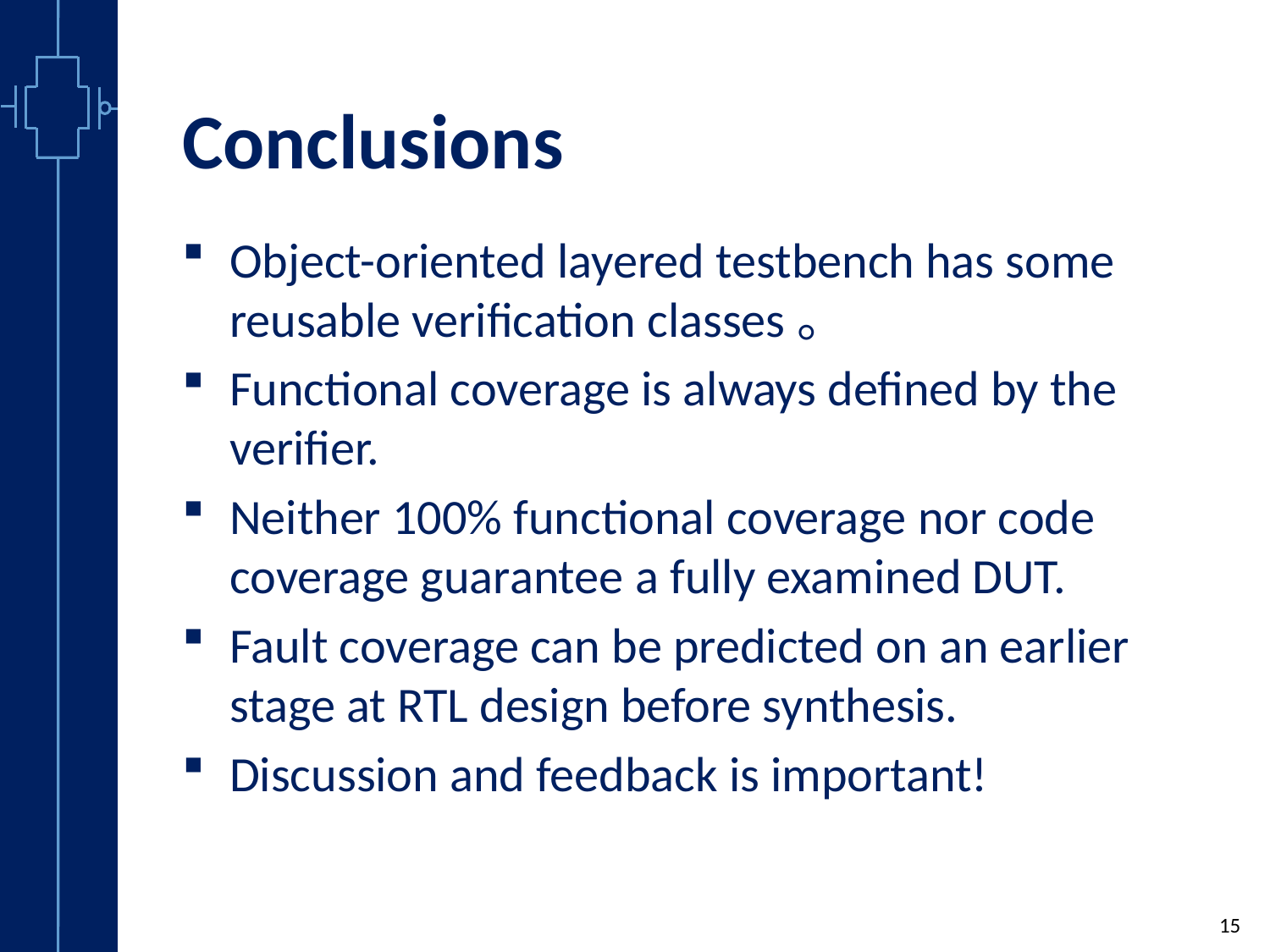

# Conclusions
Object-oriented layered testbench has some reusable verification classes。
Functional coverage is always defined by the verifier.
Neither 100% functional coverage nor code coverage guarantee a fully examined DUT.
Fault coverage can be predicted on an earlier stage at RTL design before synthesis.
Discussion and feedback is important!
15